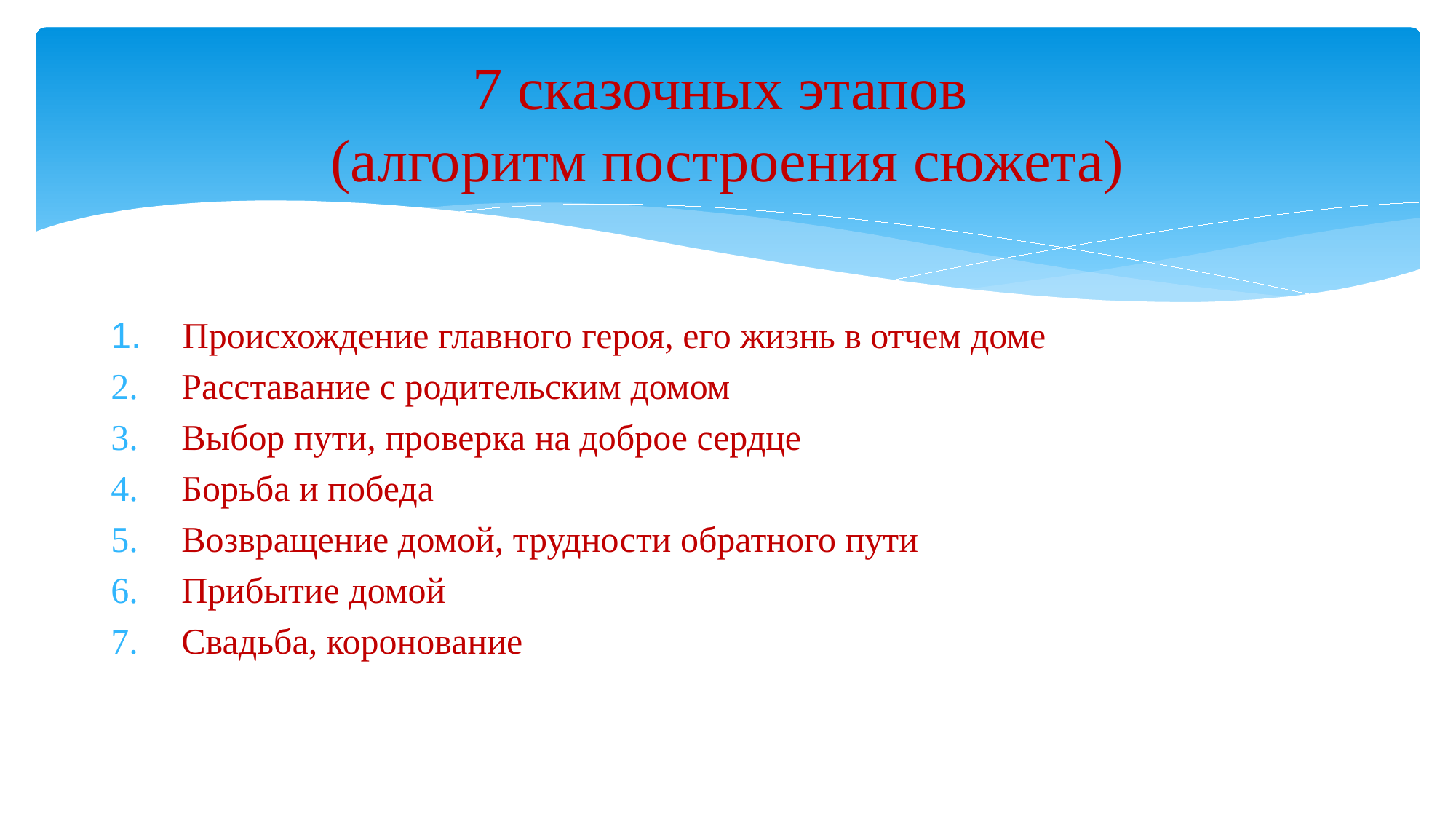

# 7 сказочных этапов (алгоритм построения сюжета)
 Происхождение главного героя, его жизнь в отчем доме
 Расставание с родительским домом
 Выбор пути, проверка на доброе сердце
 Борьба и победа
 Возвращение домой, трудности обратного пути
 Прибытие домой
 Свадьба, коронование